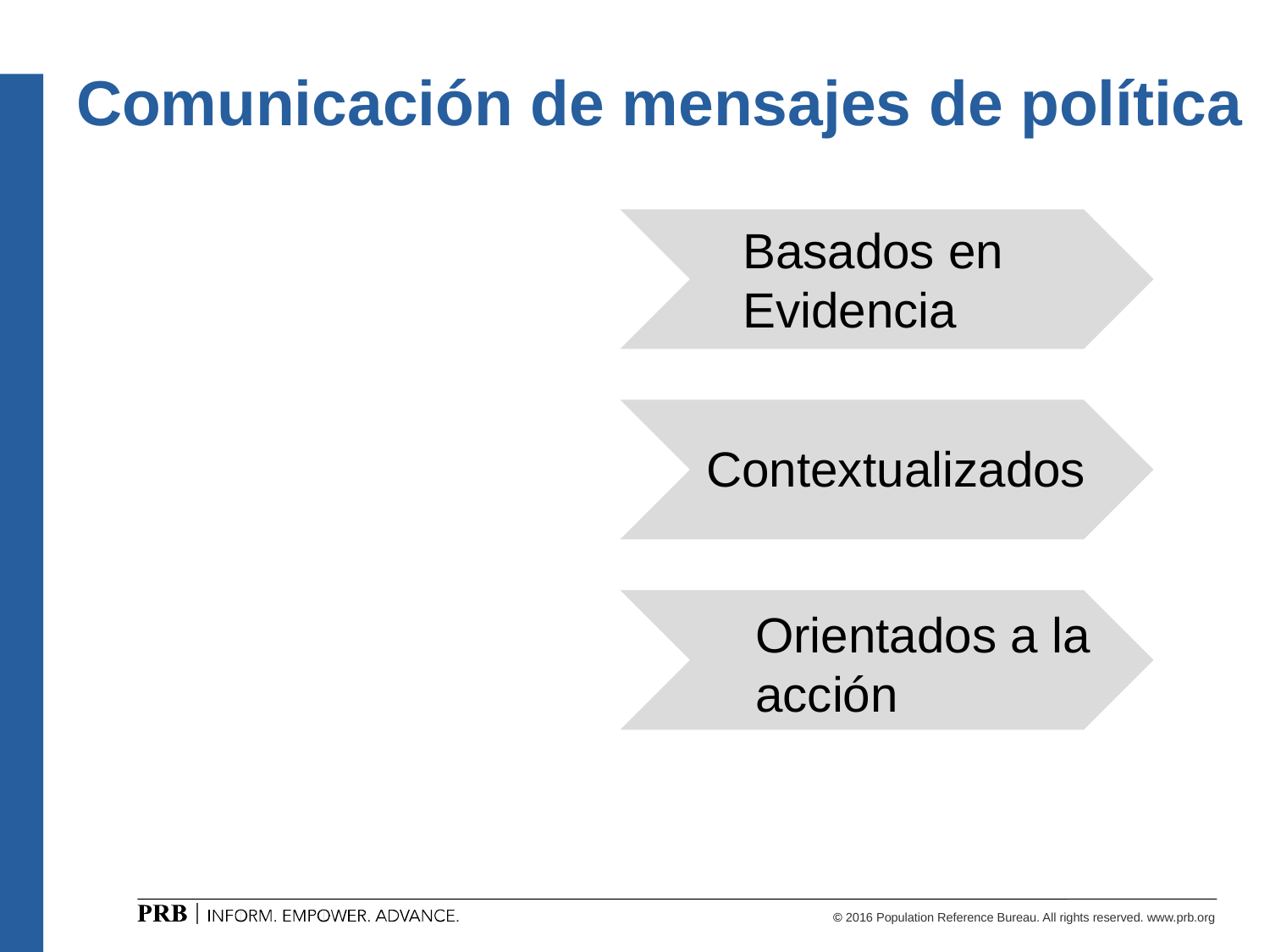

# Comunicación de mensajes de política

Basados en Evidencia

Contextualizados

Orientados a la acción